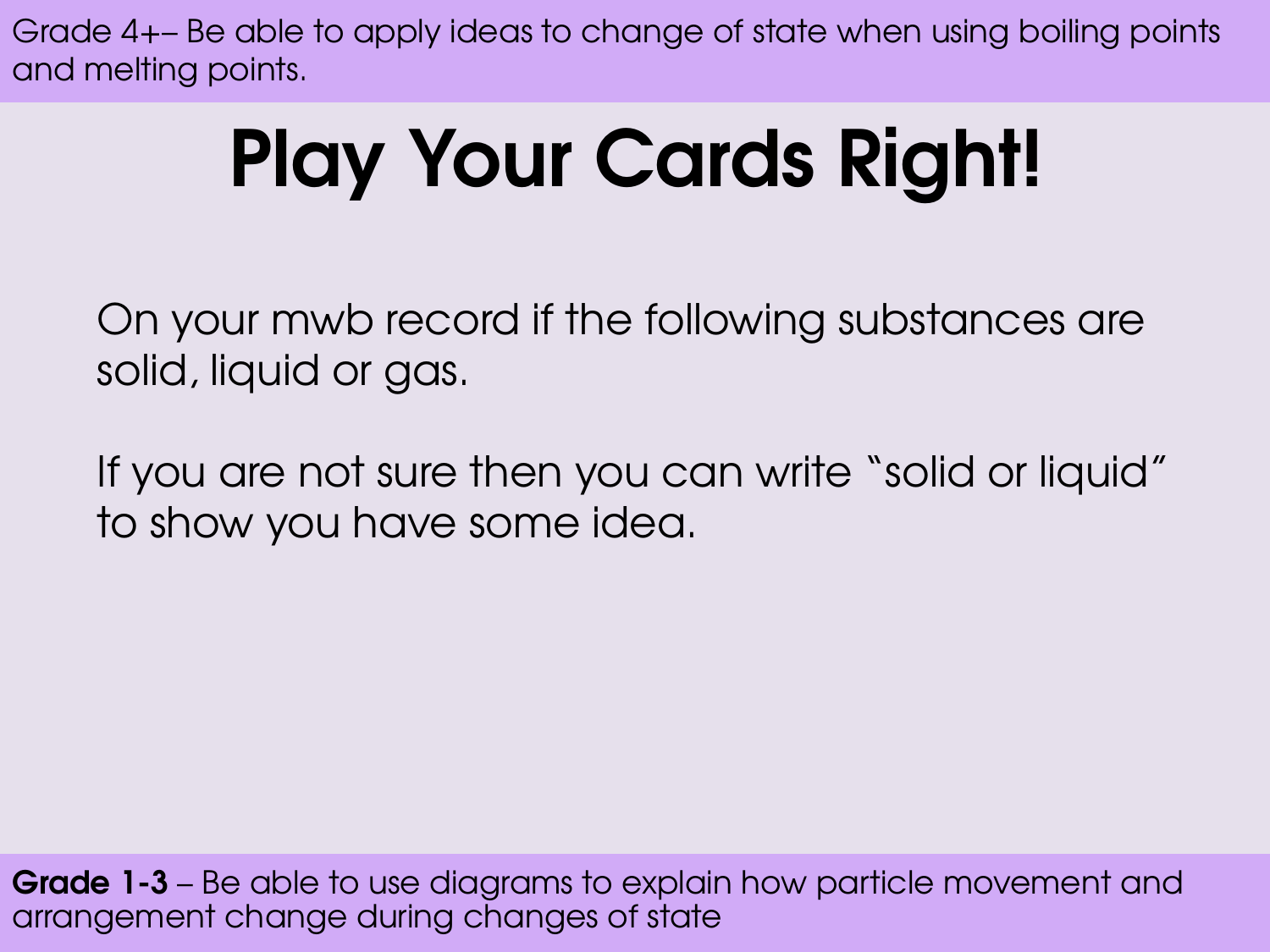

ASPIRE – Be able to apply ideas to change of state when using boiling points and melting points.

Grade 4+– Be able to apply ideas to change of state when using boiling points and melting points.

Play Your Cards Right!

On your mwb record if the following substances are solid, liquid or gas.

If you are not sure then you can write “solid or liquid” to show you have some idea.

CHALLENGE – Be able to use diagrams to explain how particle movement and arrangement change during changes of state

Grade 1-3 – Be able to use diagrams to explain how particle movement and arrangement change during changes of state